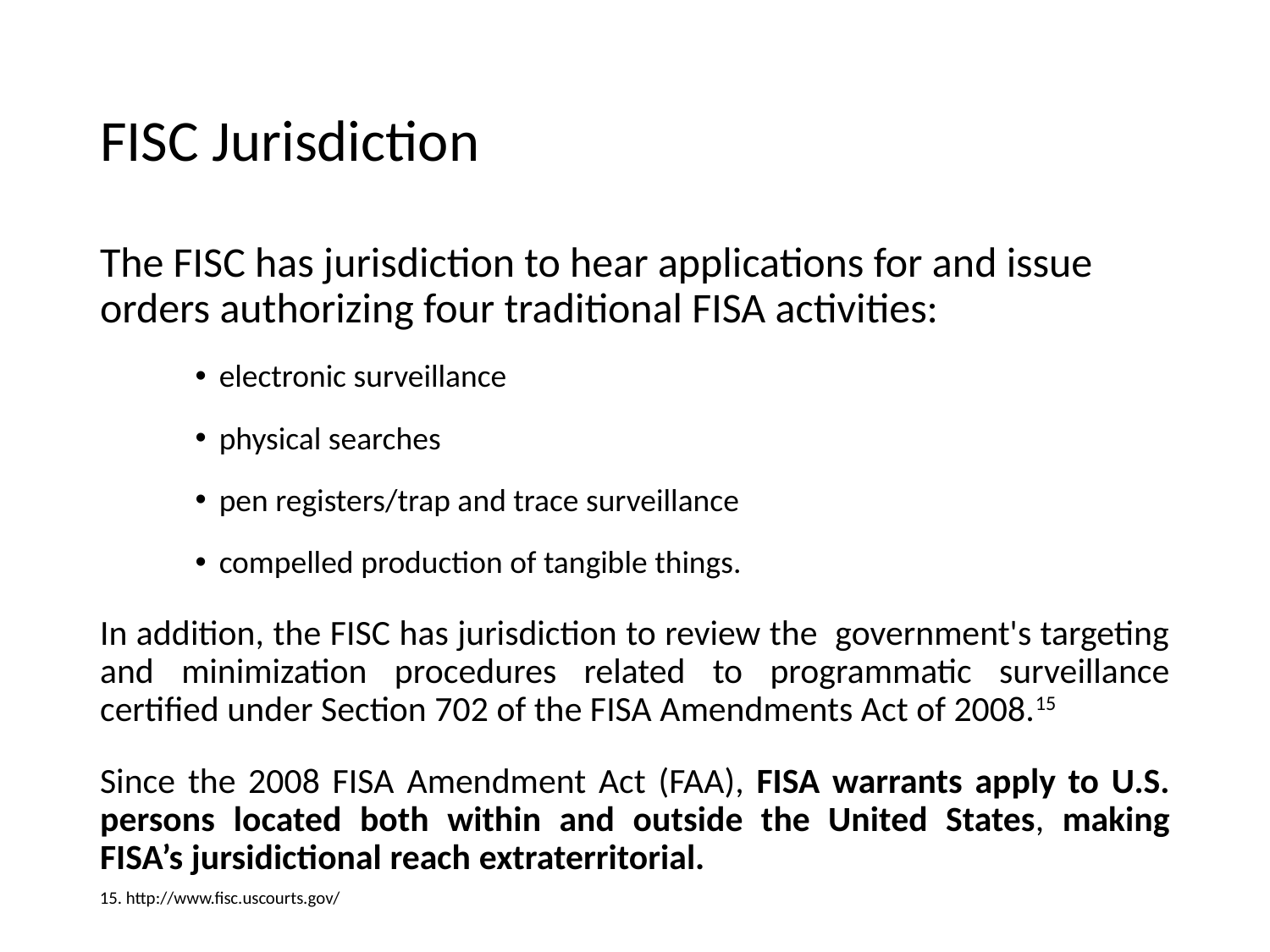

# FISC Jurisdiction
The FISC has jurisdiction to hear applications for and issue orders authorizing four traditional FISA activities:
electronic surveillance
physical searches
pen registers/trap and trace surveillance
compelled production of tangible things.
In addition, the FISC has jurisdiction to review the  government's targeting and minimization procedures related to programmatic surveillance certified under Section 702 of the FISA Amendments Act of 2008.15
Since the 2008 FISA Amendment Act (FAA), FISA warrants apply to U.S. persons located both within and outside the United States, making FISA’s jursidictional reach extraterritorial.

15. http://www.fisc.uscourts.gov/